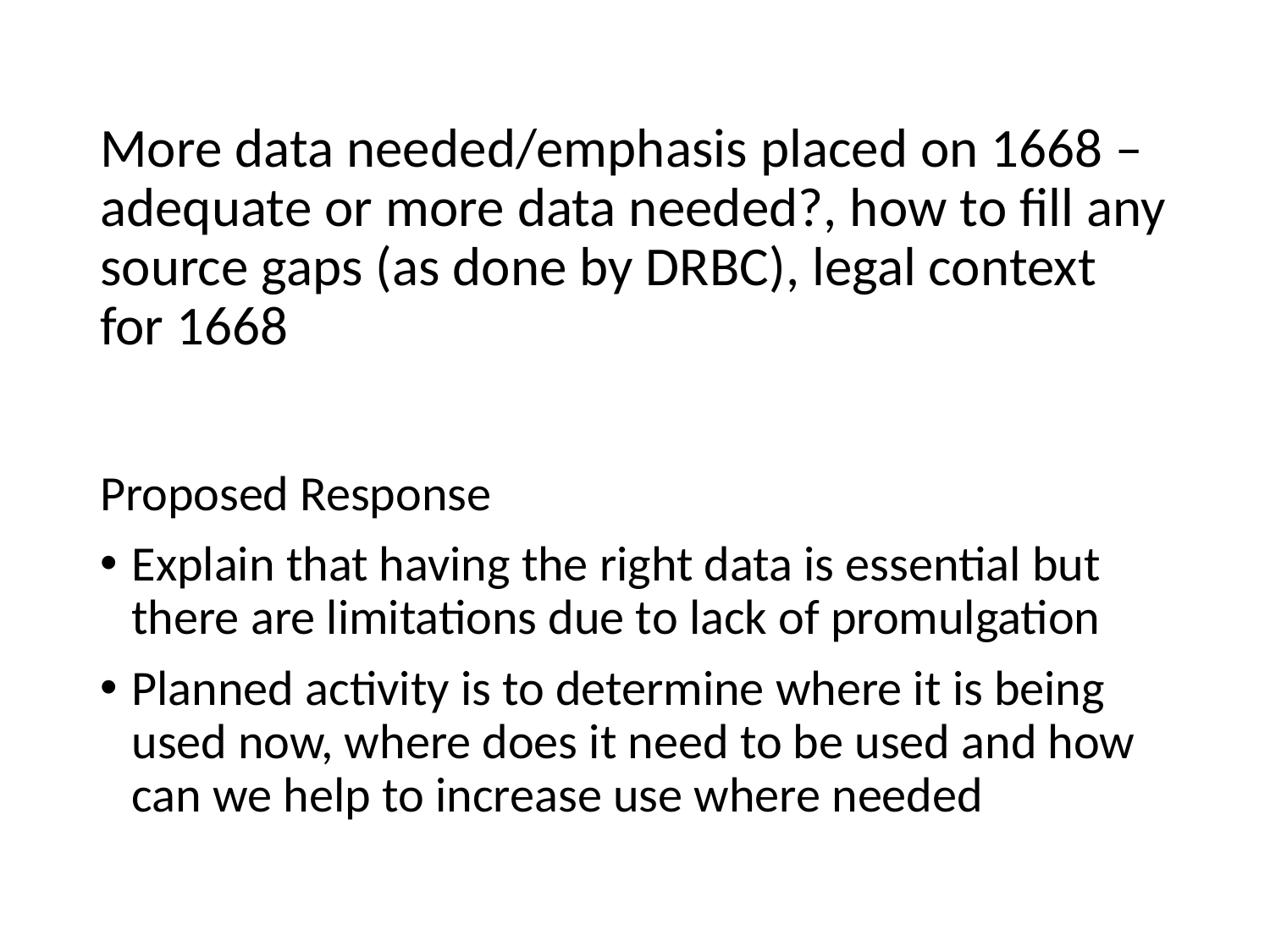

# More data needed/emphasis placed on 1668 – adequate or more data needed?, how to fill any source gaps (as done by DRBC), legal context for 1668
Proposed Response
Explain that having the right data is essential but there are limitations due to lack of promulgation
Planned activity is to determine where it is being used now, where does it need to be used and how can we help to increase use where needed